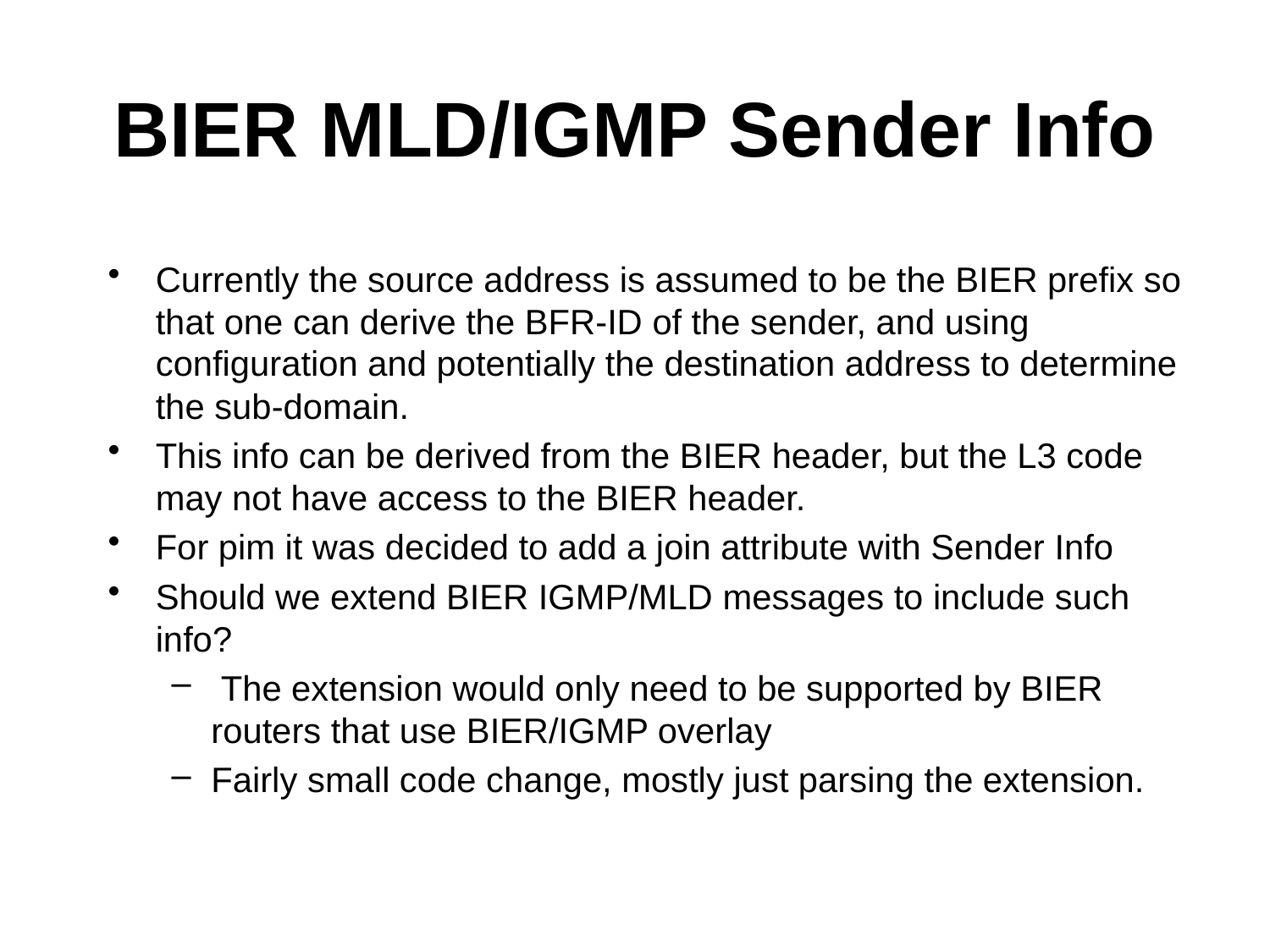

# BIER MLD/IGMP Sender Info
Currently the source address is assumed to be the BIER prefix so that one can derive the BFR-ID of the sender, and using configuration and potentially the destination address to determine the sub-domain.
This info can be derived from the BIER header, but the L3 code may not have access to the BIER header.
For pim it was decided to add a join attribute with Sender Info
Should we extend BIER IGMP/MLD messages to include such info?
 The extension would only need to be supported by BIER routers that use BIER/IGMP overlay
Fairly small code change, mostly just parsing the extension.